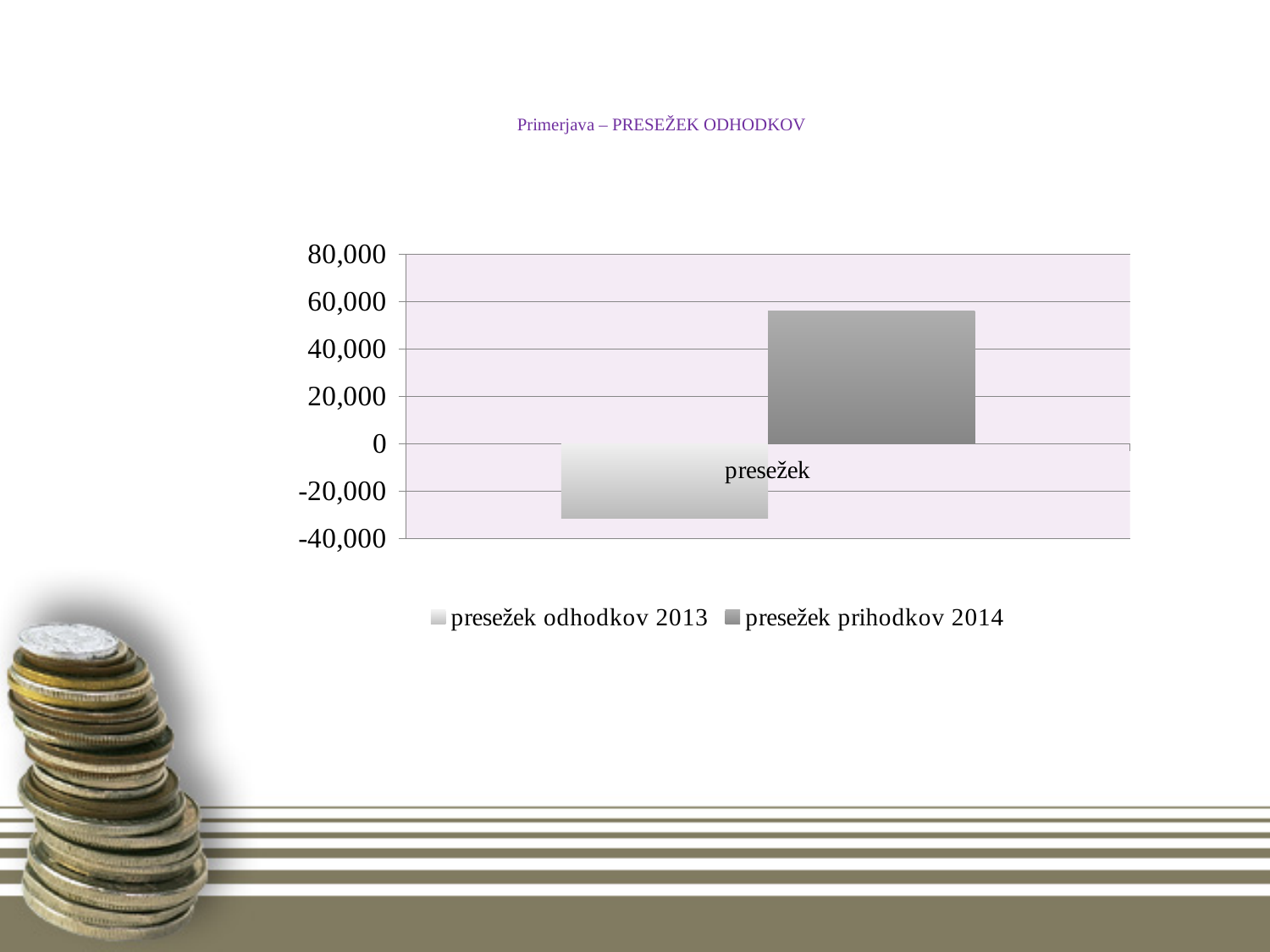

# Primerjava – PRESEŽEK ODHODKOV

### Chart

| Category | presežek odhodkov 2013 | presežek prihodkov 2014 |
|---|---|---|
| presežek | -31647.0 | 56173.85 |